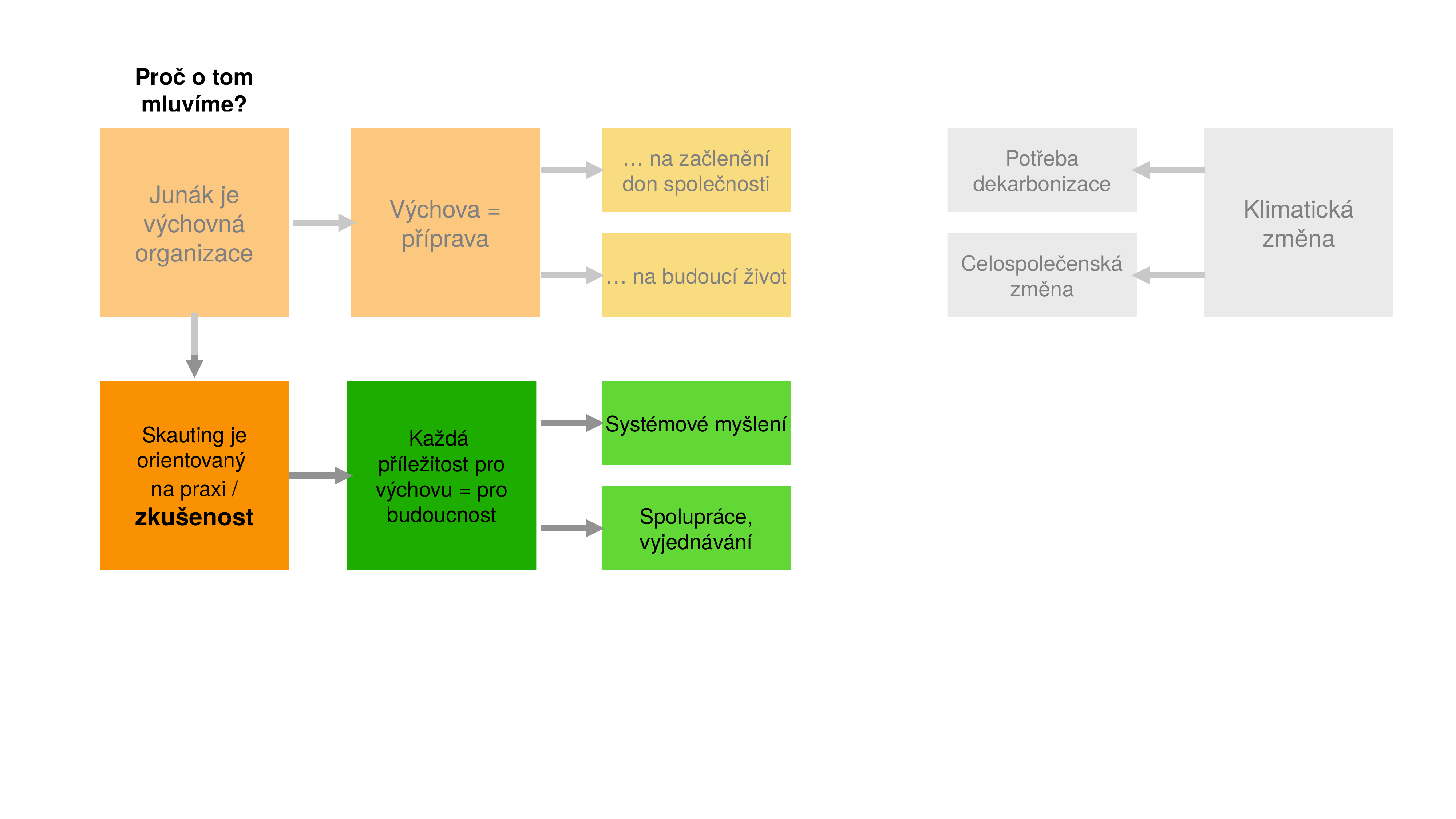

Proč o tom mluvíme?

Junák je výchovná organizace
Výchova = příprava
… na začlenění don společnosti
Potřeba dekarbonizace
Klimatická změna
… na budoucí život
Celospolečenská změna
Skauting je orientovaný
na praxi / zkušenost
Každá
příležitost pro výchovu = pro budoucnost
Systémové myšlení
Spolupráce, vyjednávání